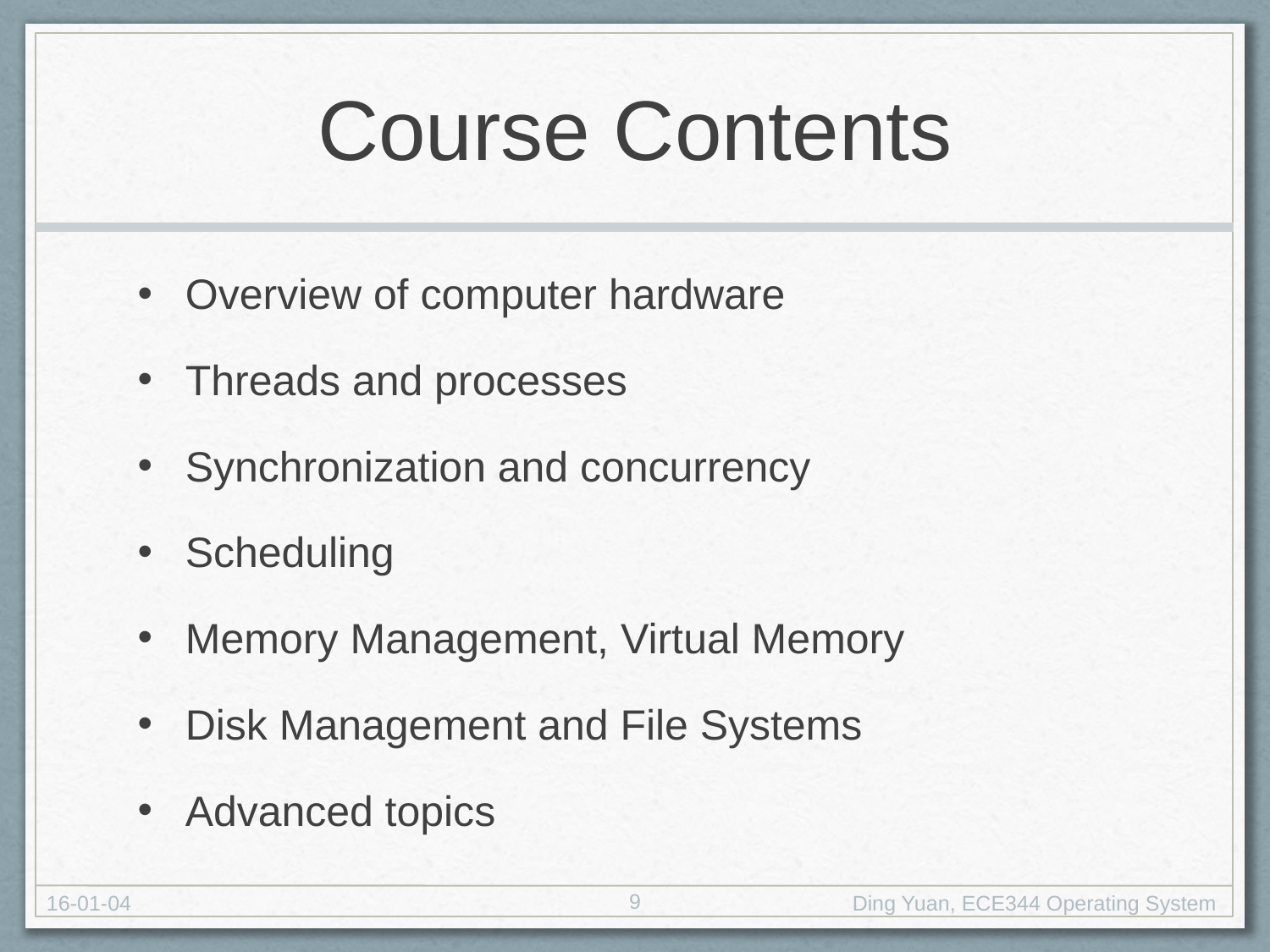

# Course Contents
Overview of computer hardware
Threads and processes
Synchronization and concurrency
Scheduling
Memory Management, Virtual Memory
Disk Management and File Systems
Advanced topics
9
16-01-04
Ding Yuan, ECE344 Operating System